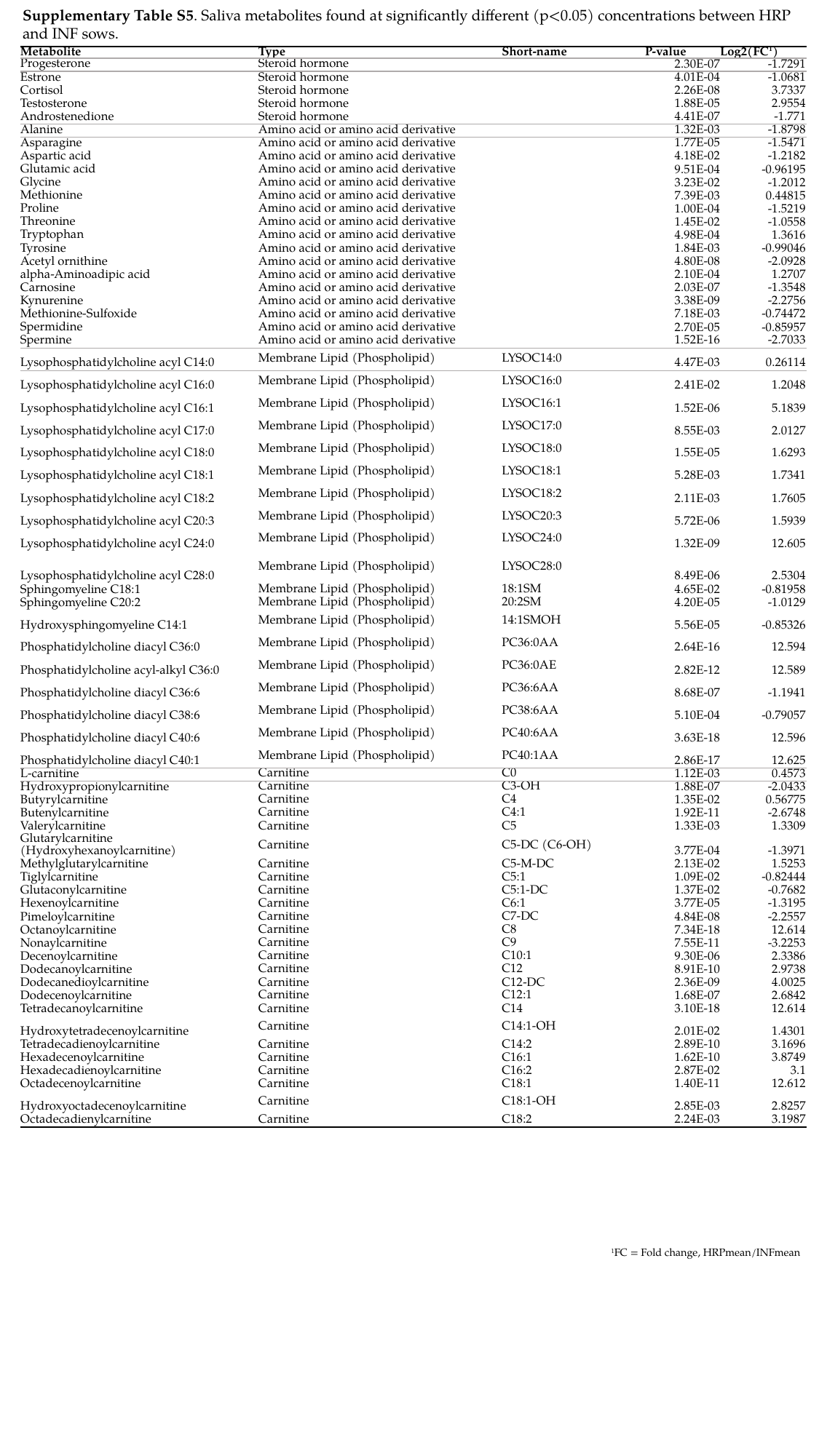

Supplementary Table S5. Saliva metabolites found at significantly different (p<0.05) concentrations between HRP and INF sows.
| Metabolite | Type | Short-name | P-value | Log2(FC1) |
| --- | --- | --- | --- | --- |
| Progesterone | Steroid hormone |  | 2.30E-07 | -1.7291 |
| Estrone | Steroid hormone |  | 4.01E-04 | -1.0681 |
| Cortisol | Steroid hormone |  | 2.26E-08 | 3.7337 |
| Testosterone | Steroid hormone |  | 1.88E-05 | 2.9554 |
| Androstenedione | Steroid hormone |  | 4.41E-07 | -1.771 |
| Alanine | Amino acid or amino acid derivative |  | 1.32E-03 | -1.8798 |
| Asparagine | Amino acid or amino acid derivative |  | 1.77E-05 | -1.5471 |
| Aspartic acid | Amino acid or amino acid derivative |  | 4.18E-02 | -1.2182 |
| Glutamic acid | Amino acid or amino acid derivative |  | 9.51E-04 | -0.96195 |
| Glycine | Amino acid or amino acid derivative |  | 3.23E-02 | -1.2012 |
| Methionine | Amino acid or amino acid derivative |  | 7.39E-03 | 0.44815 |
| Proline | Amino acid or amino acid derivative |  | 1.00E-04 | -1.5219 |
| Threonine | Amino acid or amino acid derivative |  | 1.45E-02 | -1.0558 |
| Tryptophan | Amino acid or amino acid derivative |  | 4.98E-04 | 1.3616 |
| Tyrosine | Amino acid or amino acid derivative |  | 1.84E-03 | -0.99046 |
| Acetyl ornithine | Amino acid or amino acid derivative |  | 4.80E-08 | -2.0928 |
| alpha-Aminoadipic acid | Amino acid or amino acid derivative |  | 2.10E-04 | 1.2707 |
| Carnosine | Amino acid or amino acid derivative |  | 2.03E-07 | -1.3548 |
| Kynurenine | Amino acid or amino acid derivative |  | 3.38E-09 | -2.2756 |
| Methionine-Sulfoxide | Amino acid or amino acid derivative |  | 7.18E-03 | -0.74472 |
| Spermidine | Amino acid or amino acid derivative |  | 2.70E-05 | -0.85957 |
| Spermine | Amino acid or amino acid derivative |  | 1.52E-16 | -2.7033 |
| Lysophosphatidylcholine acyl C14:0 | Membrane Lipid (Phospholipid) | LYSOC14:0 | 4.47E-03 | 0.26114 |
| Lysophosphatidylcholine acyl C16:0 | Membrane Lipid (Phospholipid) | LYSOC16:0 | 2.41E-02 | 1.2048 |
| Lysophosphatidylcholine acyl C16:1 | Membrane Lipid (Phospholipid) | LYSOC16:1 | 1.52E-06 | 5.1839 |
| Lysophosphatidylcholine acyl C17:0 | Membrane Lipid (Phospholipid) | LYSOC17:0 | 8.55E-03 | 2.0127 |
| Lysophosphatidylcholine acyl C18:0 | Membrane Lipid (Phospholipid) | LYSOC18:0 | 1.55E-05 | 1.6293 |
| Lysophosphatidylcholine acyl C18:1 | Membrane Lipid (Phospholipid) | LYSOC18:1 | 5.28E-03 | 1.7341 |
| Lysophosphatidylcholine acyl C18:2 | Membrane Lipid (Phospholipid) | LYSOC18:2 | 2.11E-03 | 1.7605 |
| Lysophosphatidylcholine acyl C20:3 | Membrane Lipid (Phospholipid) | LYSOC20:3 | 5.72E-06 | 1.5939 |
| Lysophosphatidylcholine acyl C24:0 | Membrane Lipid (Phospholipid) | LYSOC24:0 | 1.32E-09 | 12.605 |
| Lysophosphatidylcholine acyl C28:0 | Membrane Lipid (Phospholipid) | LYSOC28:0 | 8.49E-06 | 2.5304 |
| Sphingomyeline C18:1 | Membrane Lipid (Phospholipid) | 18:1SM | 4.65E-02 | -0.81958 |
| Sphingomyeline C20:2 | Membrane Lipid (Phospholipid) | 20:2SM | 4.20E-05 | -1.0129 |
| Hydroxysphingomyeline C14:1 | Membrane Lipid (Phospholipid) | 14:1SMOH | 5.56E-05 | -0.85326 |
| Phosphatidylcholine diacyl C36:0 | Membrane Lipid (Phospholipid) | PC36:0AA | 2.64E-16 | 12.594 |
| Phosphatidylcholine acyl-alkyl C36:0 | Membrane Lipid (Phospholipid) | PC36:0AE | 2.82E-12 | 12.589 |
| Phosphatidylcholine diacyl C36:6 | Membrane Lipid (Phospholipid) | PC36:6AA | 8.68E-07 | -1.1941 |
| Phosphatidylcholine diacyl C38:6 | Membrane Lipid (Phospholipid) | PC38:6AA | 5.10E-04 | -0.79057 |
| Phosphatidylcholine diacyl C40:6 | Membrane Lipid (Phospholipid) | PC40:6AA | 3.63E-18 | 12.596 |
| Phosphatidylcholine diacyl C40:1 | Membrane Lipid (Phospholipid) | PC40:1AA | 2.86E-17 | 12.625 |
| L-carnitine | Carnitine | C0 | 1.12E-03 | 0.4573 |
| Hydroxypropionylcarnitine | Carnitine | C3-OH | 1.88E-07 | -2.0433 |
| Butyrylcarnitine | Carnitine | C4 | 1.35E-02 | 0.56775 |
| Butenylcarnitine | Carnitine | C4:1 | 1.92E-11 | -2.6748 |
| Valerylcarnitine | Carnitine | C5 | 1.33E-03 | 1.3309 |
| Glutarylcarnitine (Hydroxyhexanoylcarnitine) | Carnitine | C5-DC (C6-OH) | 3.77E-04 | -1.3971 |
| Methylglutarylcarnitine | Carnitine | C5-M-DC | 2.13E-02 | 1.5253 |
| Tiglylcarnitine | Carnitine | C5:1 | 1.09E-02 | -0.82444 |
| Glutaconylcarnitine | Carnitine | C5:1-DC | 1.37E-02 | -0.7682 |
| Hexenoylcarnitine | Carnitine | C6:1 | 3.77E-05 | -1.3195 |
| Pimeloylcarnitine | Carnitine | C7-DC | 4.84E-08 | -2.2557 |
| Octanoylcarnitine | Carnitine | C8 | 7.34E-18 | 12.614 |
| Nonaylcarnitine | Carnitine | C9 | 7.55E-11 | -3.2253 |
| Decenoylcarnitine | Carnitine | C10:1 | 9.30E-06 | 2.3386 |
| Dodecanoylcarnitine | Carnitine | C12 | 8.91E-10 | 2.9738 |
| Dodecanedioylcarnitine | Carnitine | C12-DC | 2.36E-09 | 4.0025 |
| Dodecenoylcarnitine | Carnitine | C12:1 | 1.68E-07 | 2.6842 |
| Tetradecanoylcarnitine | Carnitine | C14 | 3.10E-18 | 12.614 |
| Hydroxytetradecenoylcarnitine | Carnitine | C14:1-OH | 2.01E-02 | 1.4301 |
| Tetradecadienoylcarnitine | Carnitine | C14:2 | 2.89E-10 | 3.1696 |
| Hexadecenoylcarnitine | Carnitine | C16:1 | 1.62E-10 | 3.8749 |
| Hexadecadienoylcarnitine | Carnitine | C16:2 | 2.87E-02 | 3.1 |
| Octadecenoylcarnitine | Carnitine | C18:1 | 1.40E-11 | 12.612 |
| Hydroxyoctadecenoylcarnitine | Carnitine | C18:1-OH | 2.85E-03 | 2.8257 |
| Octadecadienylcarnitine | Carnitine | C18:2 | 2.24E-03 | 3.1987 |
1FC = Fold change, HRPmean/INFmean